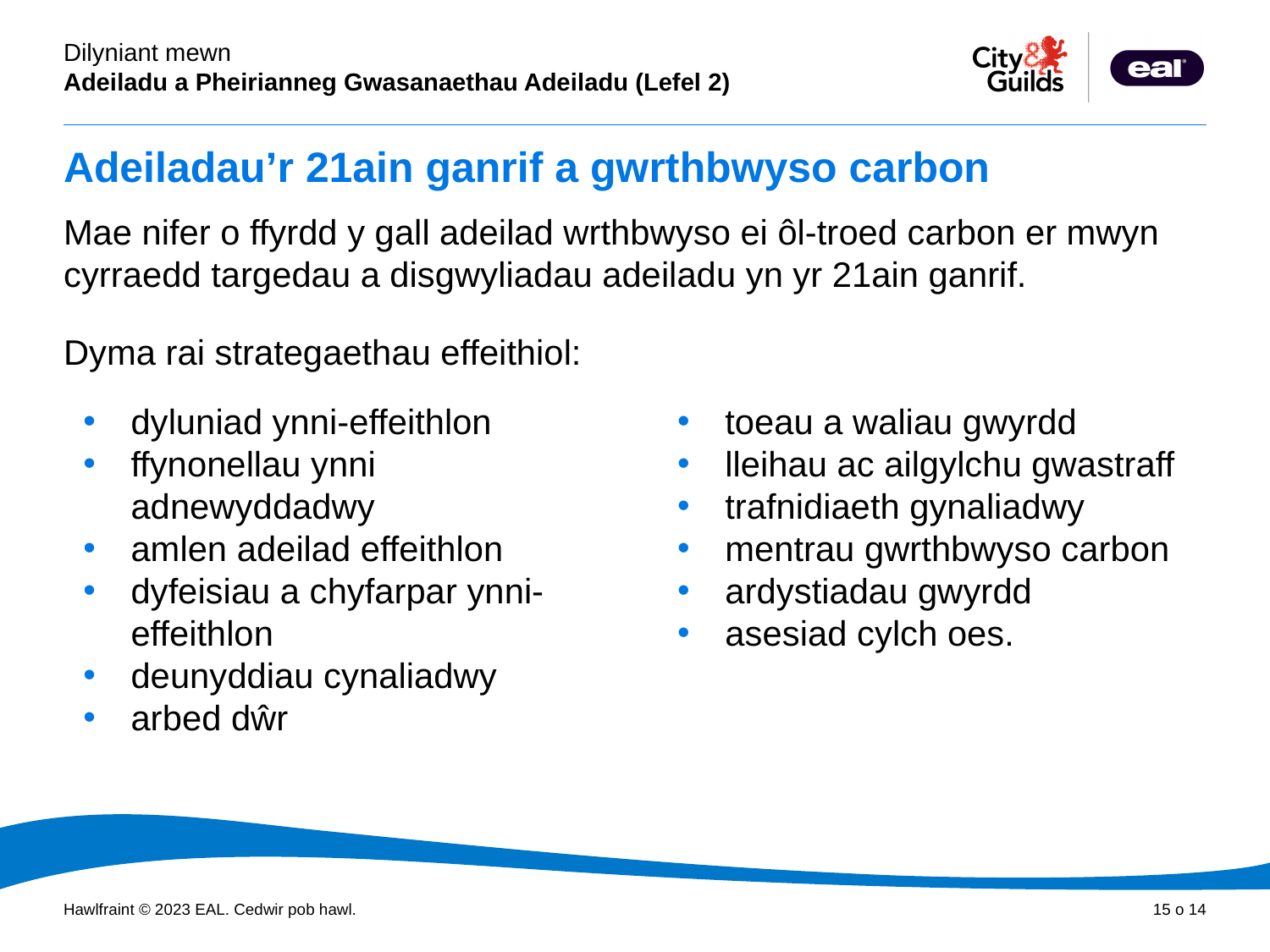

# Adeiladau’r 21ain ganrif a gwrthbwyso carbon
Mae nifer o ffyrdd y gall adeilad wrthbwyso ei ôl-troed carbon er mwyn cyrraedd targedau a disgwyliadau adeiladu yn yr 21ain ganrif.
Dyma rai strategaethau effeithiol:
dyluniad ynni-effeithlon
ffynonellau ynni adnewyddadwy
amlen adeilad effeithlon
dyfeisiau a chyfarpar ynni-effeithlon
deunyddiau cynaliadwy
arbed dŵr
toeau a waliau gwyrdd
lleihau ac ailgylchu gwastraff
trafnidiaeth gynaliadwy
mentrau gwrthbwyso carbon
ardystiadau gwyrdd
asesiad cylch oes.